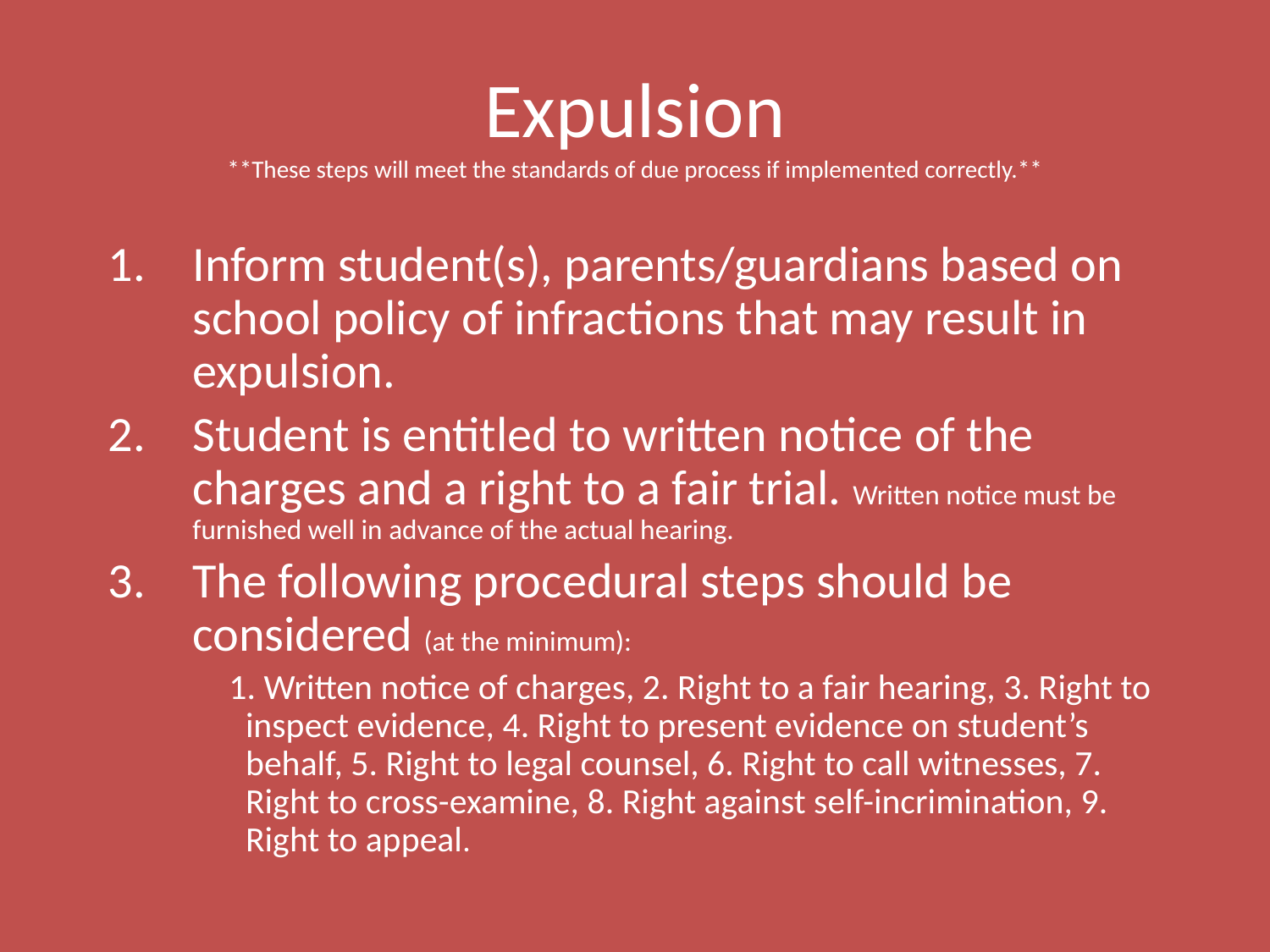

# Expulsion **These steps will meet the standards of due process if implemented correctly.**
Inform student(s), parents/guardians based on school policy of infractions that may result in expulsion.
Student is entitled to written notice of the charges and a right to a fair trial. Written notice must be furnished well in advance of the actual hearing.
The following procedural steps should be considered (at the minimum):
        1. Written notice of charges, 2. Right to a fair hearing, 3. Right to inspect evidence, 4. Right to present evidence on student’s behalf, 5. Right to legal counsel, 6. Right to call witnesses, 7. Right to cross-examine, 8. Right against self-incrimination, 9.  Right to appeal.